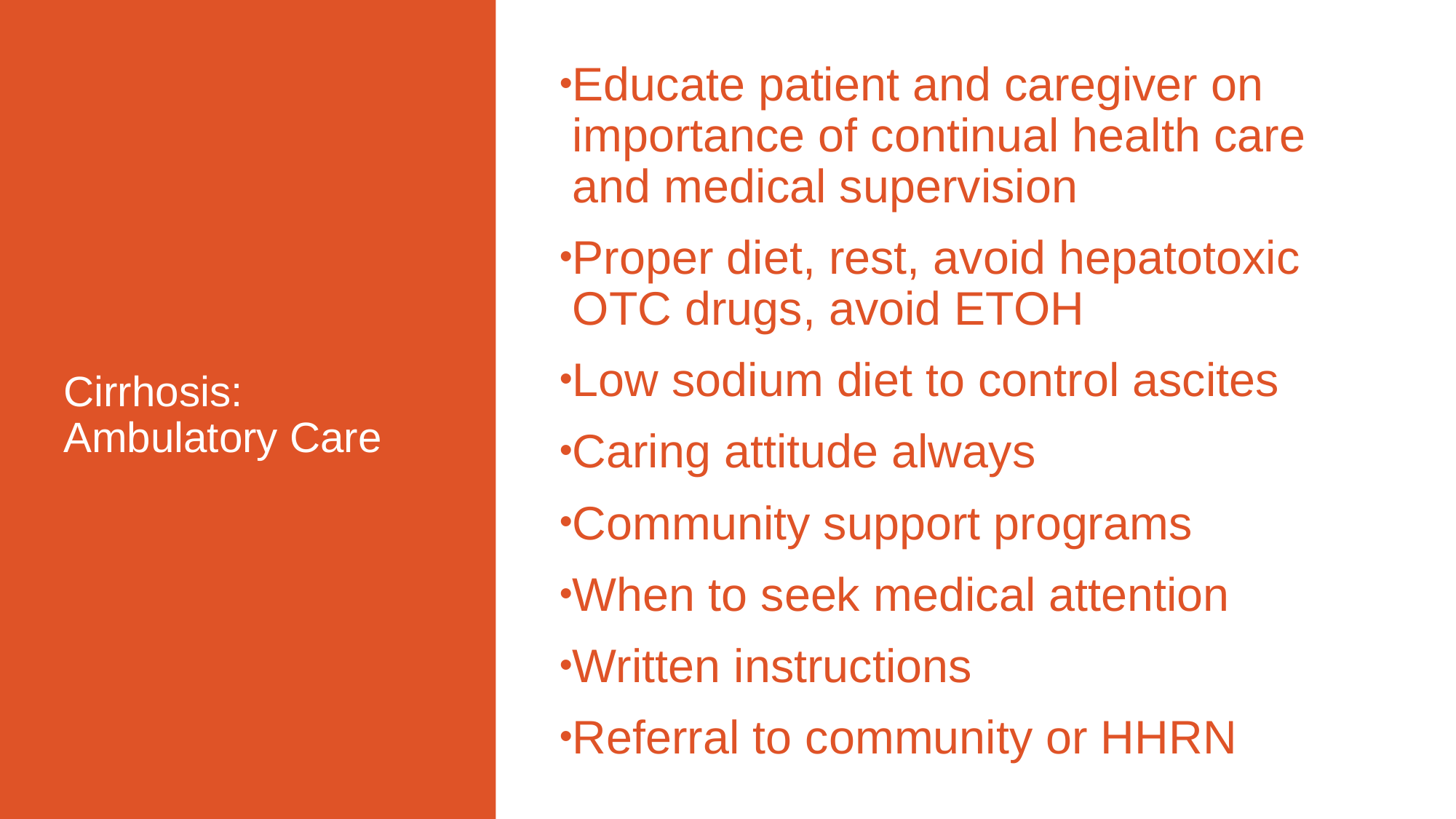

Educate patient and caregiver on importance of continual health care and medical supervision
Proper diet, rest, avoid hepatotoxic OTC drugs, avoid ETOH
Low sodium diet to control ascites
Caring attitude always
Community support programs
When to seek medical attention
Written instructions
Referral to community or HHRN
# Cirrhosis: Ambulatory Care